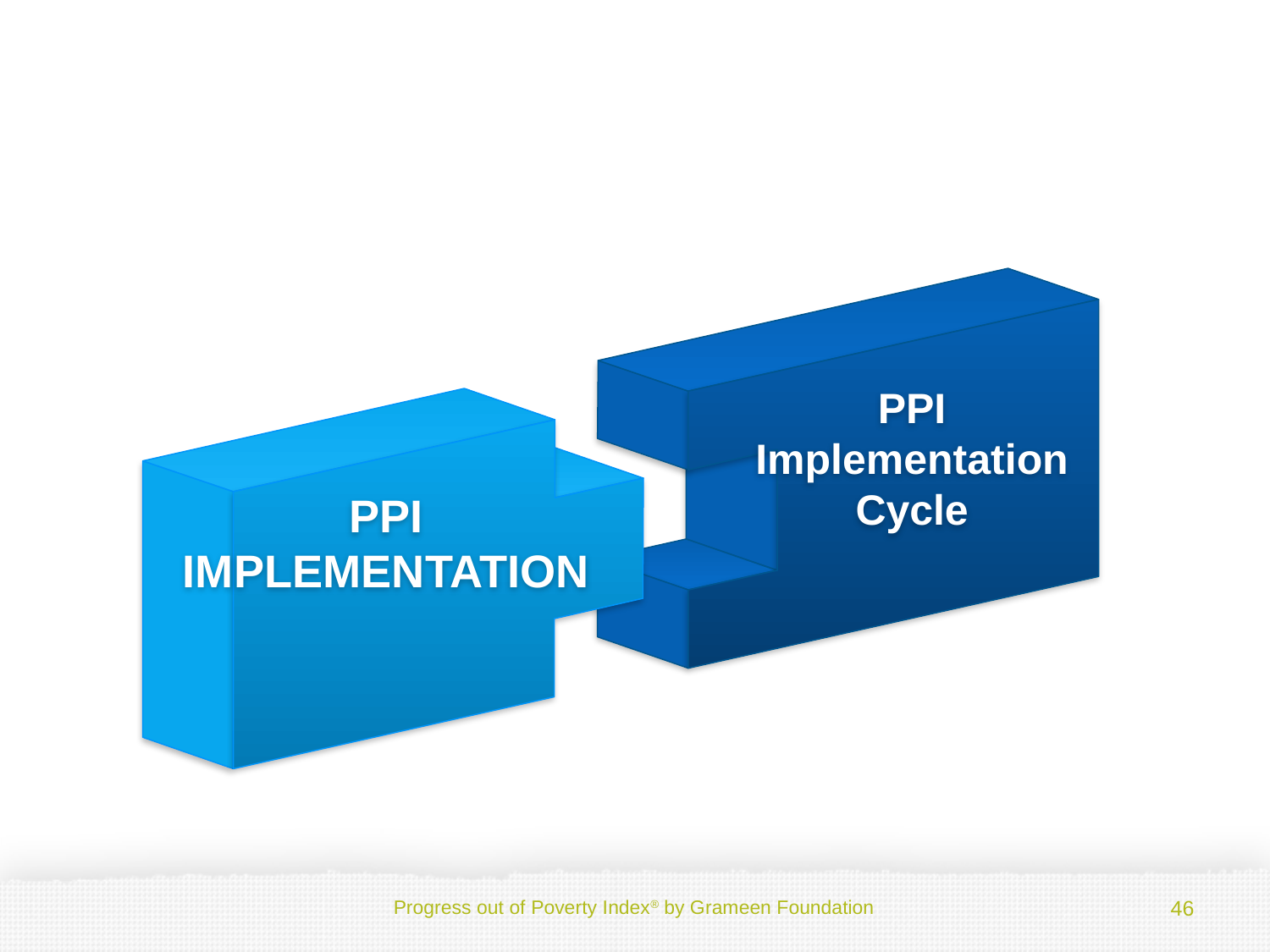

PPI Implementation Cycle

PPI IMPLEMENTATION
46
Progress out of Poverty Index® by Grameen Foundation